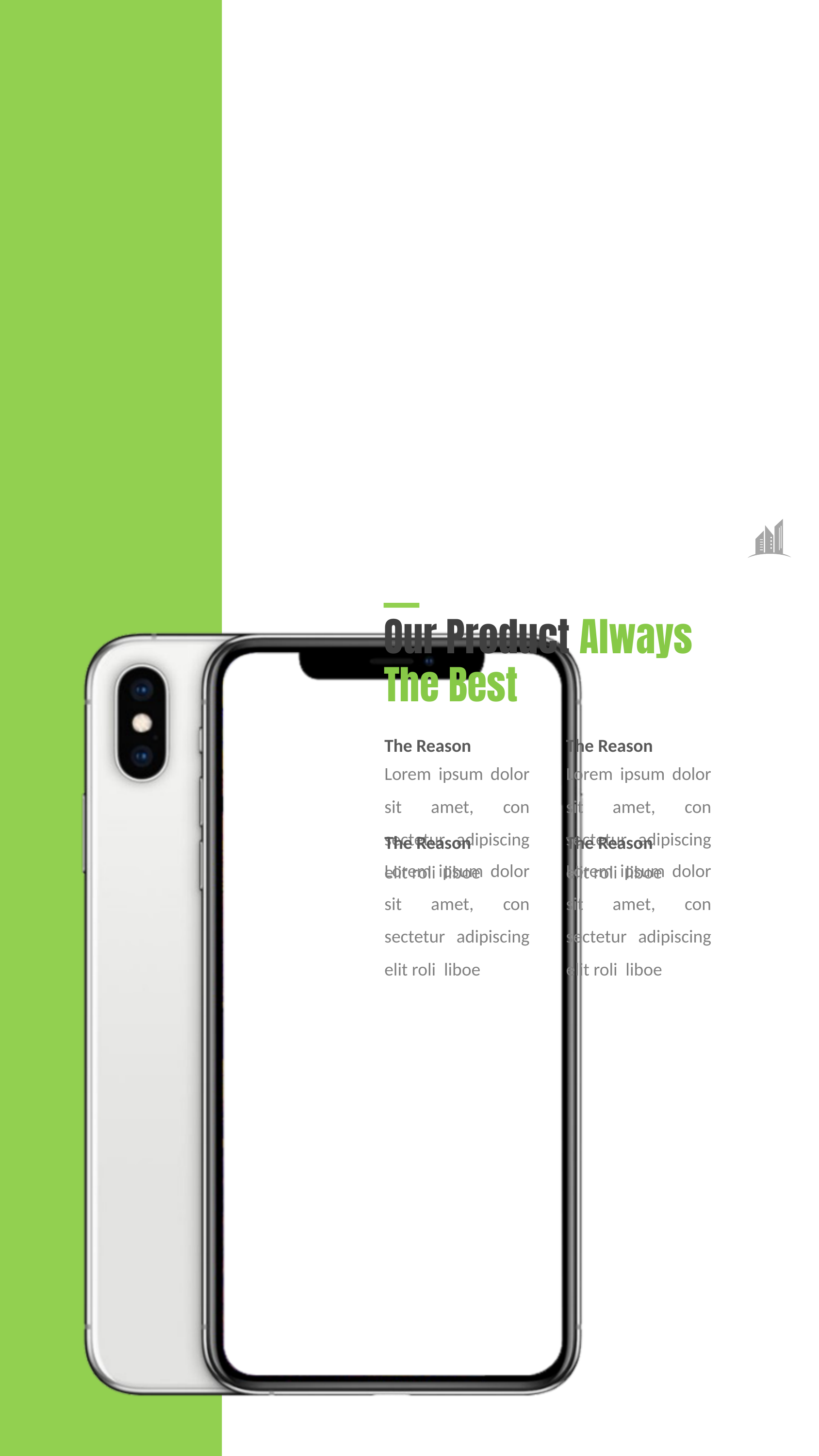

Our Product Always The Best
The Reason
The Reason
Lorem ipsum dolor sit amet, con sectetur adipiscing elit roli  liboe
Lorem ipsum dolor sit amet, con sectetur adipiscing elit roli  liboe
The Reason
The Reason
Lorem ipsum dolor sit amet, con sectetur adipiscing elit roli  liboe
Lorem ipsum dolor sit amet, con sectetur adipiscing elit roli  liboe